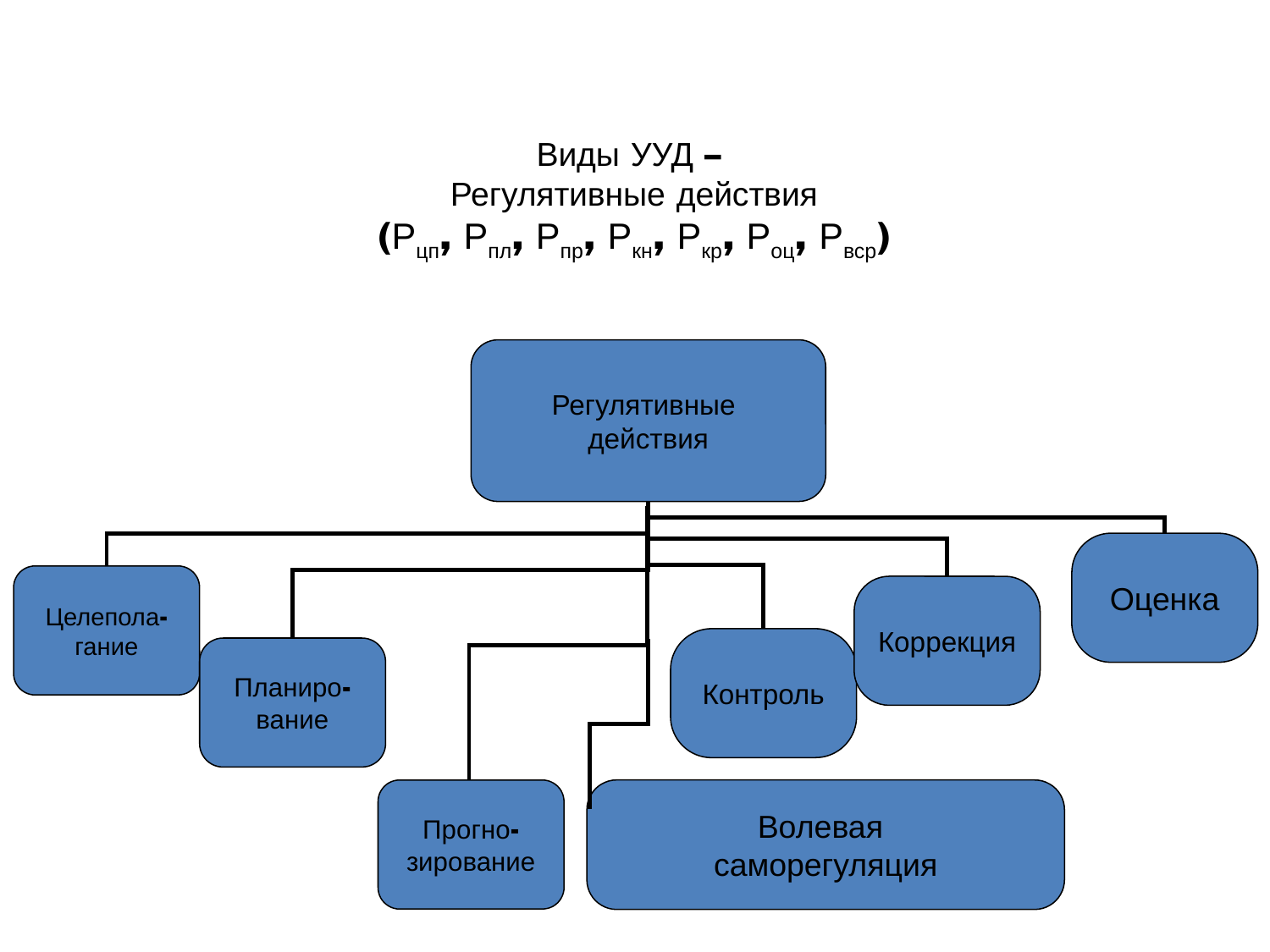

# Виды УУД – Регулятивные действия (Рцп, Рпл, Рпр, Ркн, Ркр, Роц, Рвср)
Регулятивные
действия
Оценка
Целепола-
гание
Коррекция
Контроль
Планиро-
вание
Прогно-
зирование
Волевая
саморегуляция